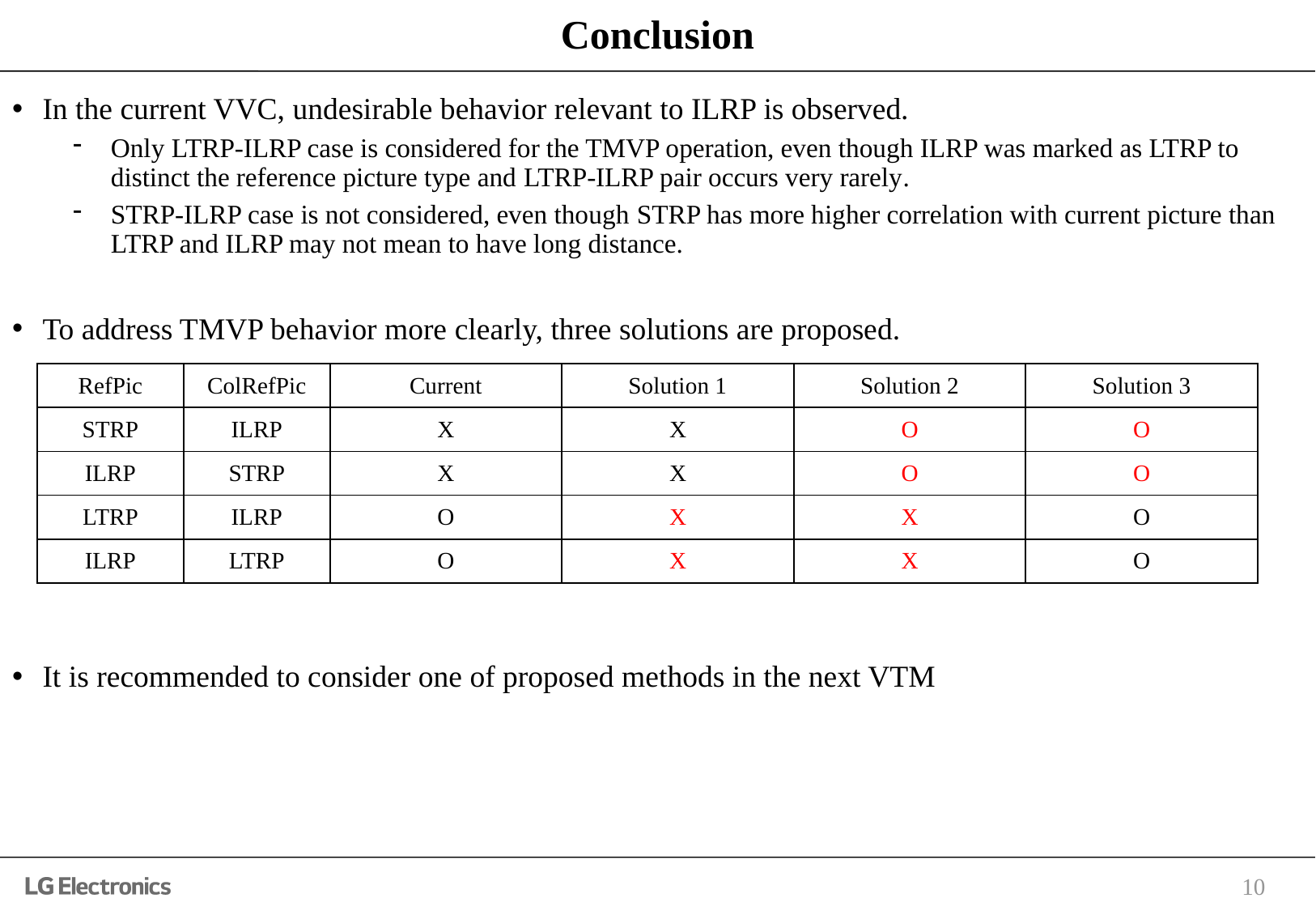

# Conclusion

In the current VVC, undesirable behavior relevant to ILRP is observed.
Only LTRP-ILRP case is considered for the TMVP operation, even though ILRP was marked as LTRP to distinct the reference picture type and LTRP-ILRP pair occurs very rarely.
STRP-ILRP case is not considered, even though STRP has more higher correlation with current picture than LTRP and ILRP may not mean to have long distance.

To address TMVP behavior more clearly, three solutions are proposed.

It is recommended to consider one of proposed methods in the next VTM
| RefPic | ColRefPic | Current | Solution 1 | Solution 2 | Solution 3 |
| --- | --- | --- | --- | --- | --- |
| STRP | ILRP | X | X | O | O |
| ILRP | STRP | X | X | O | O |
| LTRP | ILRP | O | X | X | O |
| ILRP | LTRP | O | X | X | O |
10